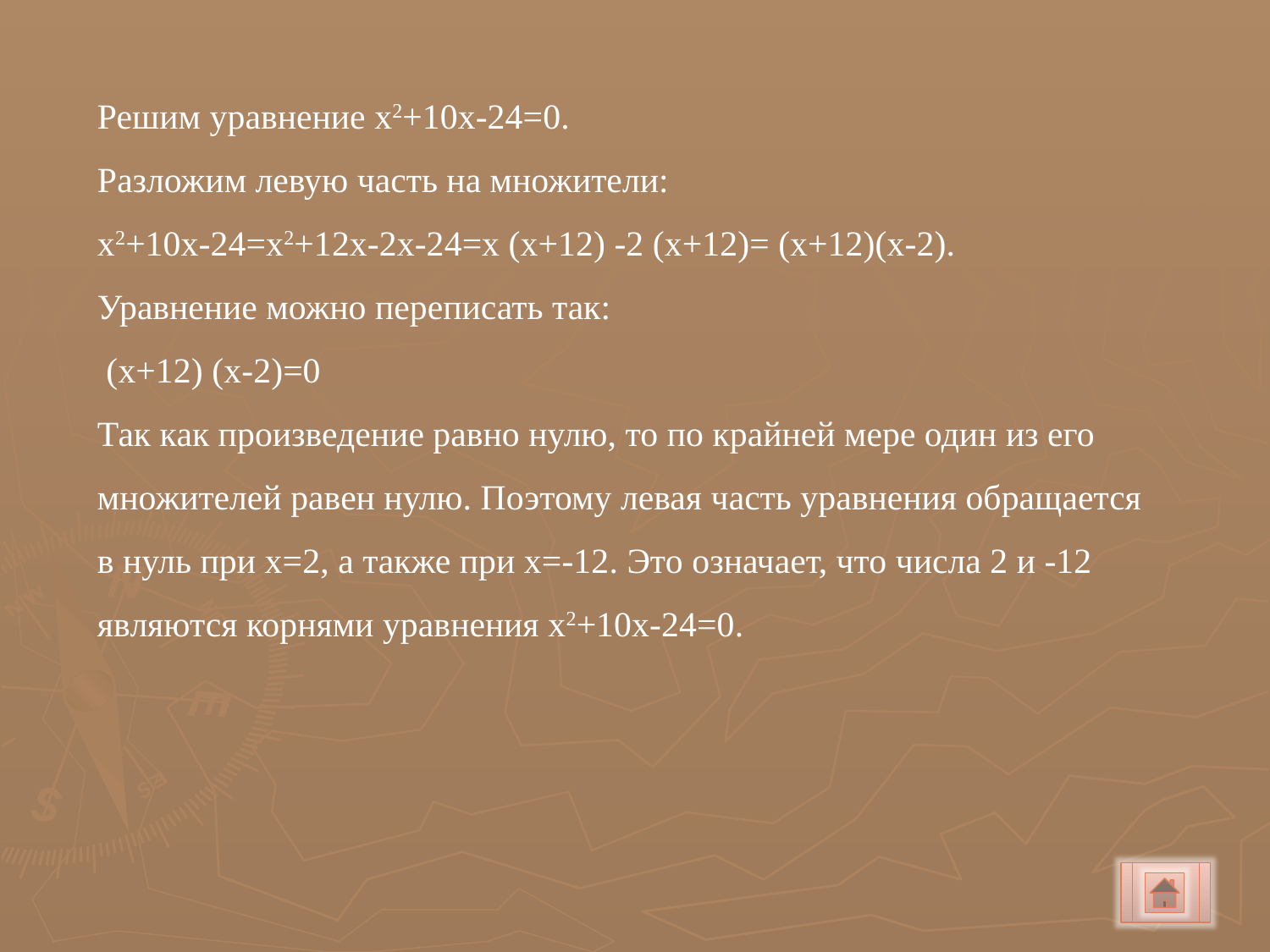

Решим уравнение x2+10x-24=0.
Разложим левую часть на множители:
x2+10x-24=x2+12x-2x-24=x (x+12) -2 (x+12)= (x+12)(x-2).
Уравнение можно переписать так:
 (x+12) (x-2)=0
Так как произведение равно нулю, то по крайней мере один из его множителей равен нулю. Поэтому левая часть уравнения обращается в нуль при x=2, а также при x=-12. Это означает, что числа 2 и -12 являются корнями уравнения x2+10x-24=0.